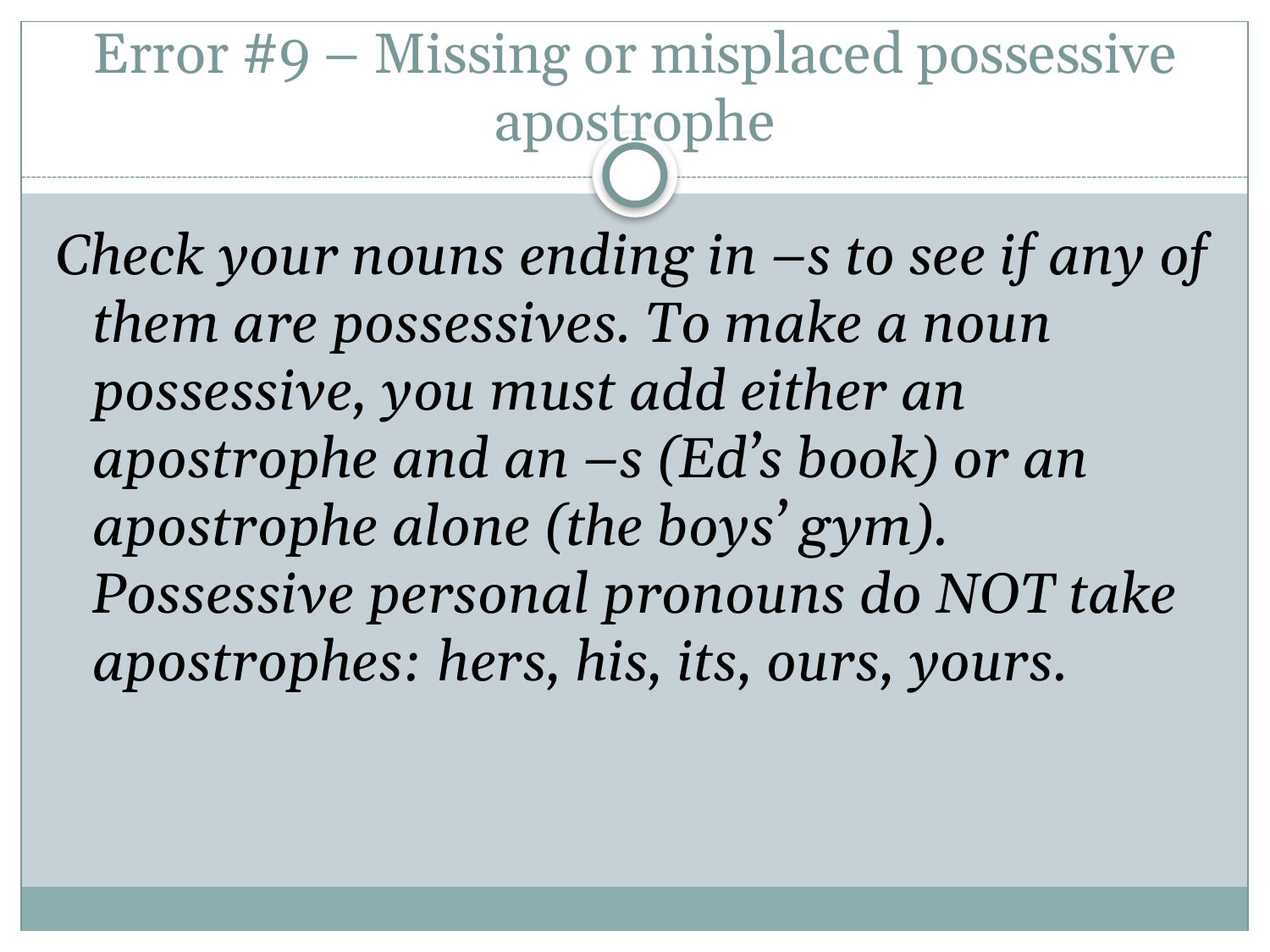

# Error #9 – Missing or misplaced possessive apostrophe
Check your nouns ending in –s to see if any of them are possessives. To make a noun possessive, you must add either an apostrophe and an –s (Ed’s book) or an apostrophe alone (the boys’ gym). Possessive personal pronouns do NOT take apostrophes: hers, his, its, ours, yours.